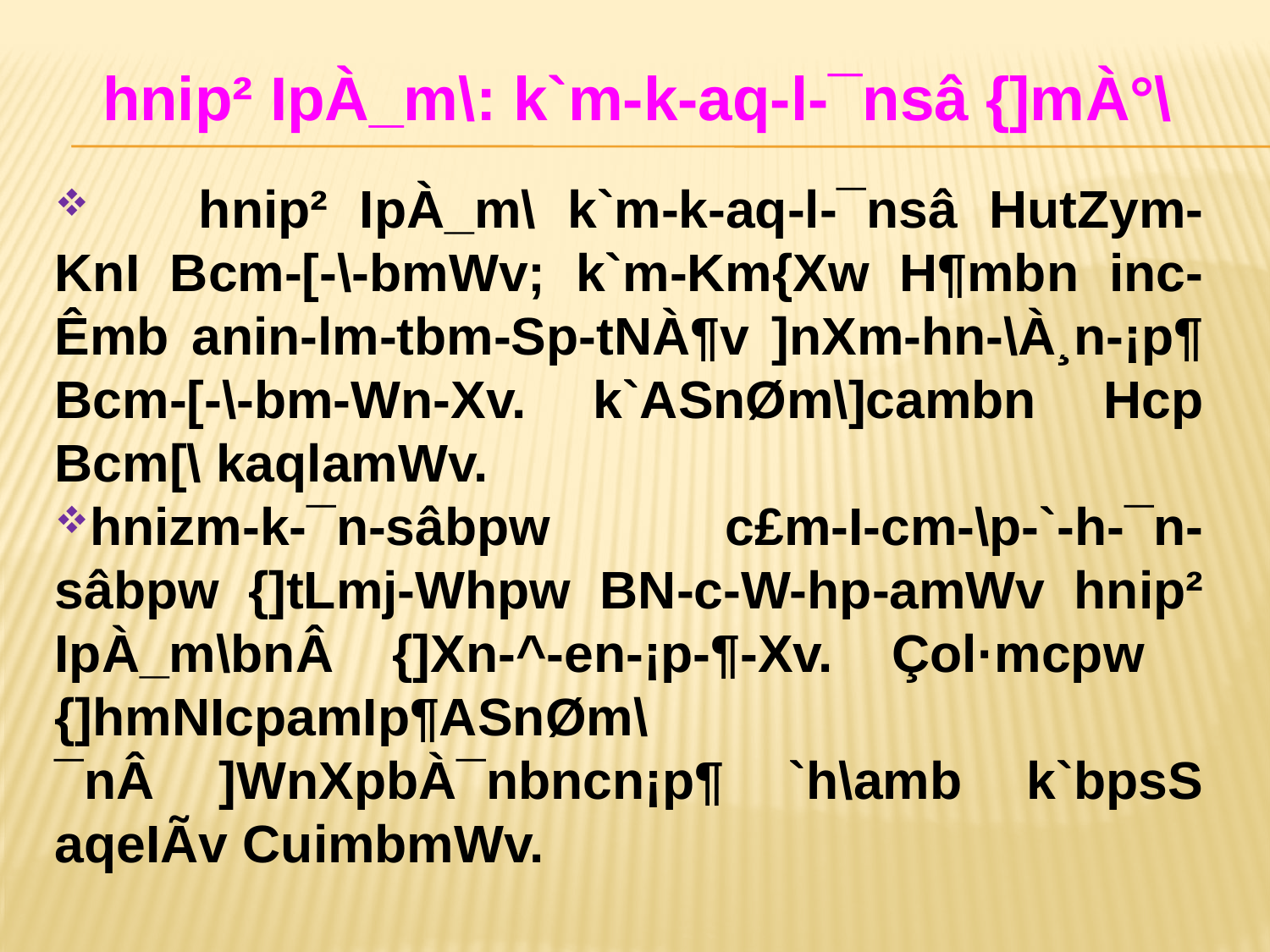

hnip² IpÀ_m\: k`m-k-aq-l-¯nsâ {]mÀ°\

 	hnip² IpÀ_m\ k`m-k-aq-l-¯nsâ HutZym-KnI Bcm-[-\-bmWv; k`m-Km{Xw H¶mbn inc-Êmb anin-lm-tbm-Sp-tNÀ¶v ]nXm-hn-\À¸n-¡p¶ Bcm-[-\-bm-Wn-Xv. k`ASnØm\]cambn Hcp Bcm[\ kaqlamWv.
hnizm-k-¯n-sâbpw c£m-I-cm-\p-`-h-¯n-sâbpw {]tLmj-Whpw BN-c-W-hp-amWv hnip² IpÀ_m\bnÂ {]Xn-^-en-¡p-¶-Xv. Çol·mcpw  {]hmNIcpamIp¶ASnØm\¯nÂ ]WnXpbÀ¯nbncn¡p¶ `h\amb k`bpsS aqeIÃv CuimbmWv.